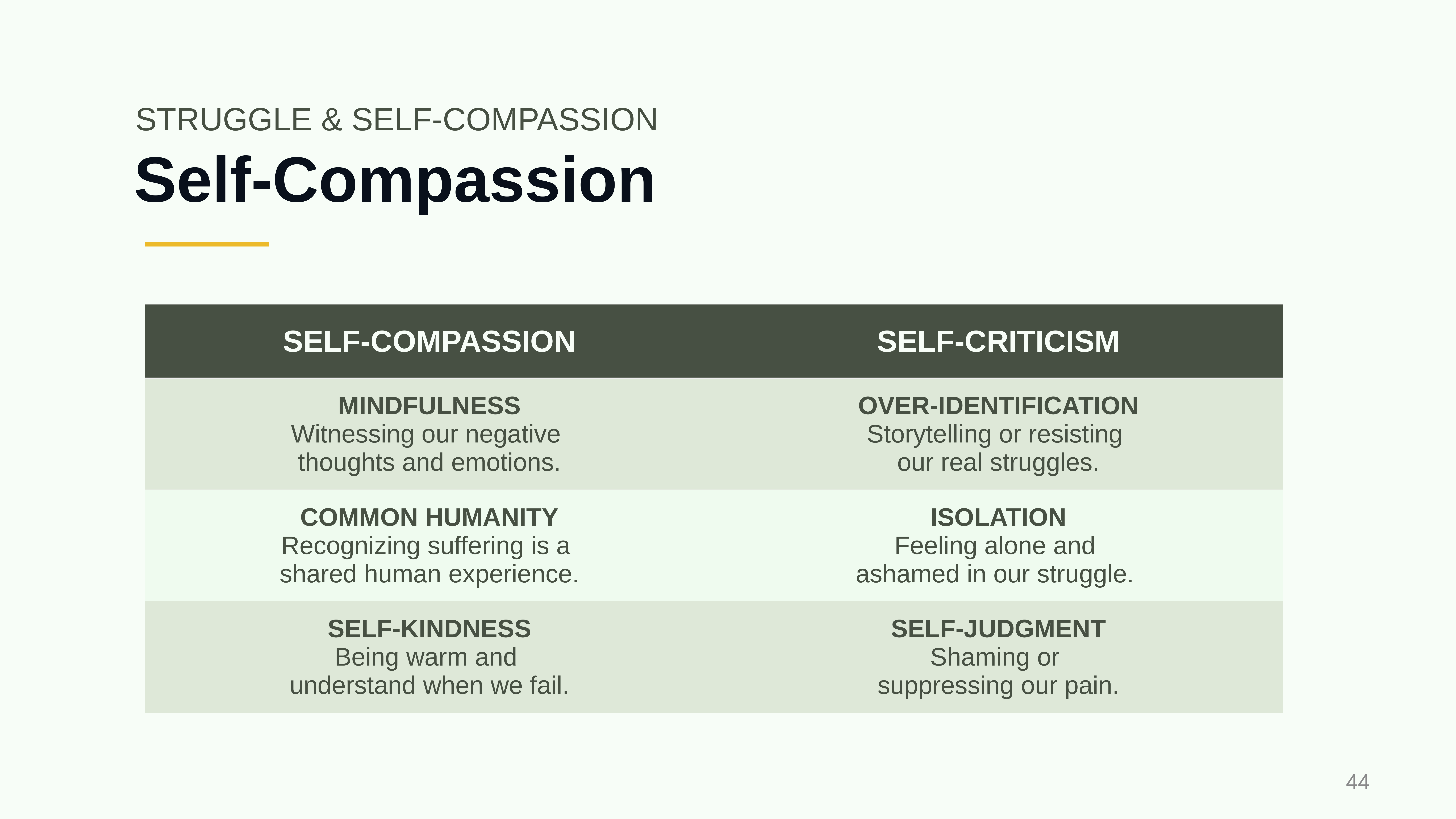

STRUGGLE & SELF-COMPASSION
# Self-Compassion

| SELF-COMPASSION | SELF-CRITICISM |
| --- | --- |
| MINDFULNESS Witnessing our negative thoughts and emotions. | OVER-IDENTIFICATION Storytelling or resisting our real struggles. |
| COMMON HUMANITY Recognizing suffering is a shared human experience. | ISOLATION Feeling alone and ashamed in our struggle. |
| SELF-KINDNESS Being warm and understand when we fail. | SELF-JUDGMENT Shaming or suppressing our pain. |
44